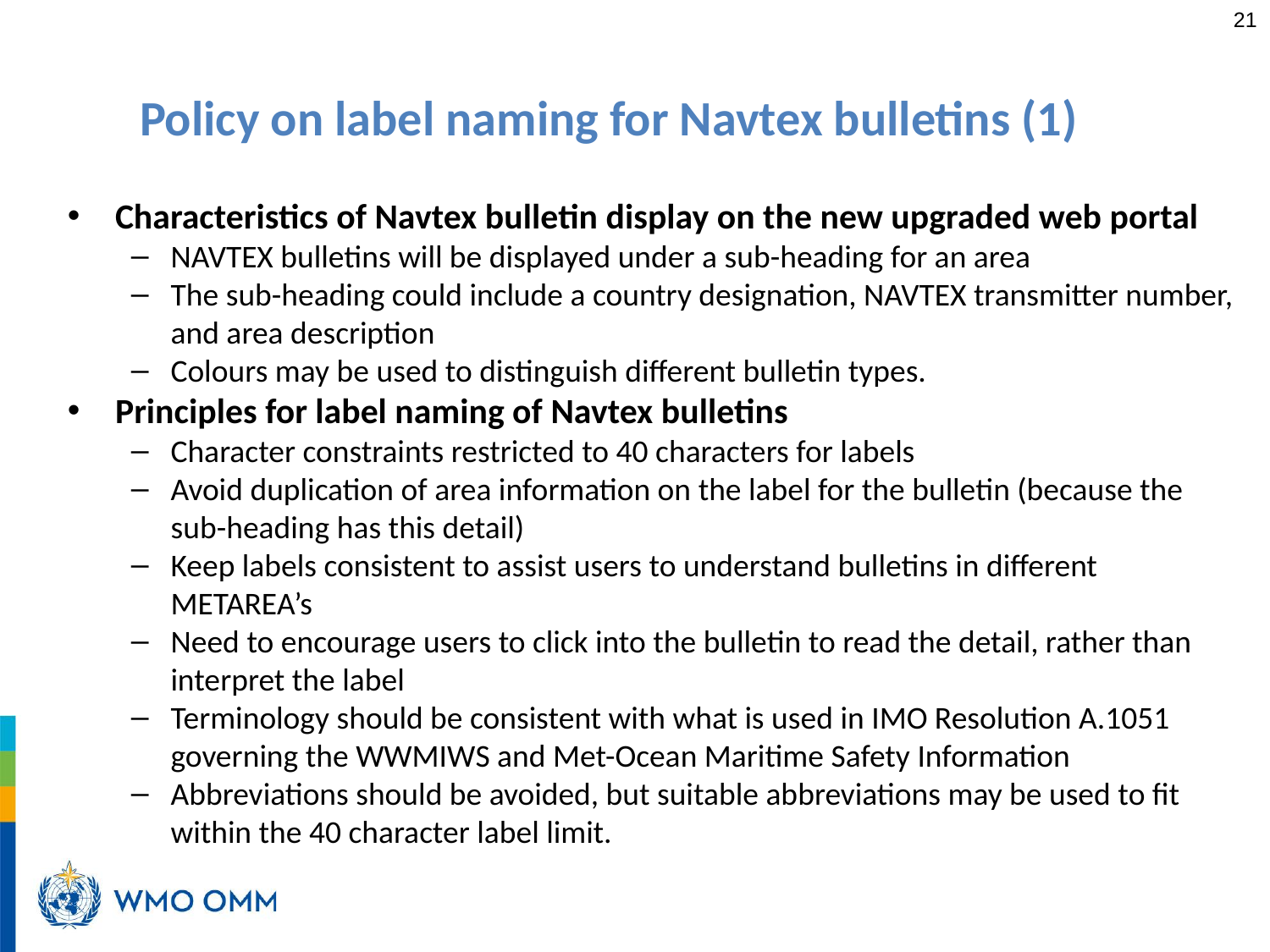

21
Policy on label naming for Navtex bulletins (1)

Characteristics of Navtex bulletin display on the new upgraded web portal
NAVTEX bulletins will be displayed under a sub-heading for an area
The sub-heading could include a country designation, NAVTEX transmitter number, and area description
Colours may be used to distinguish different bulletin types.
Principles for label naming of Navtex bulletins
Character constraints restricted to 40 characters for labels
Avoid duplication of area information on the label for the bulletin (because the sub-heading has this detail)
Keep labels consistent to assist users to understand bulletins in different METAREA’s
Need to encourage users to click into the bulletin to read the detail, rather than interpret the label
Terminology should be consistent with what is used in IMO Resolution A.1051 governing the WWMIWS and Met-Ocean Maritime Safety Information
Abbreviations should be avoided, but suitable abbreviations may be used to fit within the 40 character label limit.